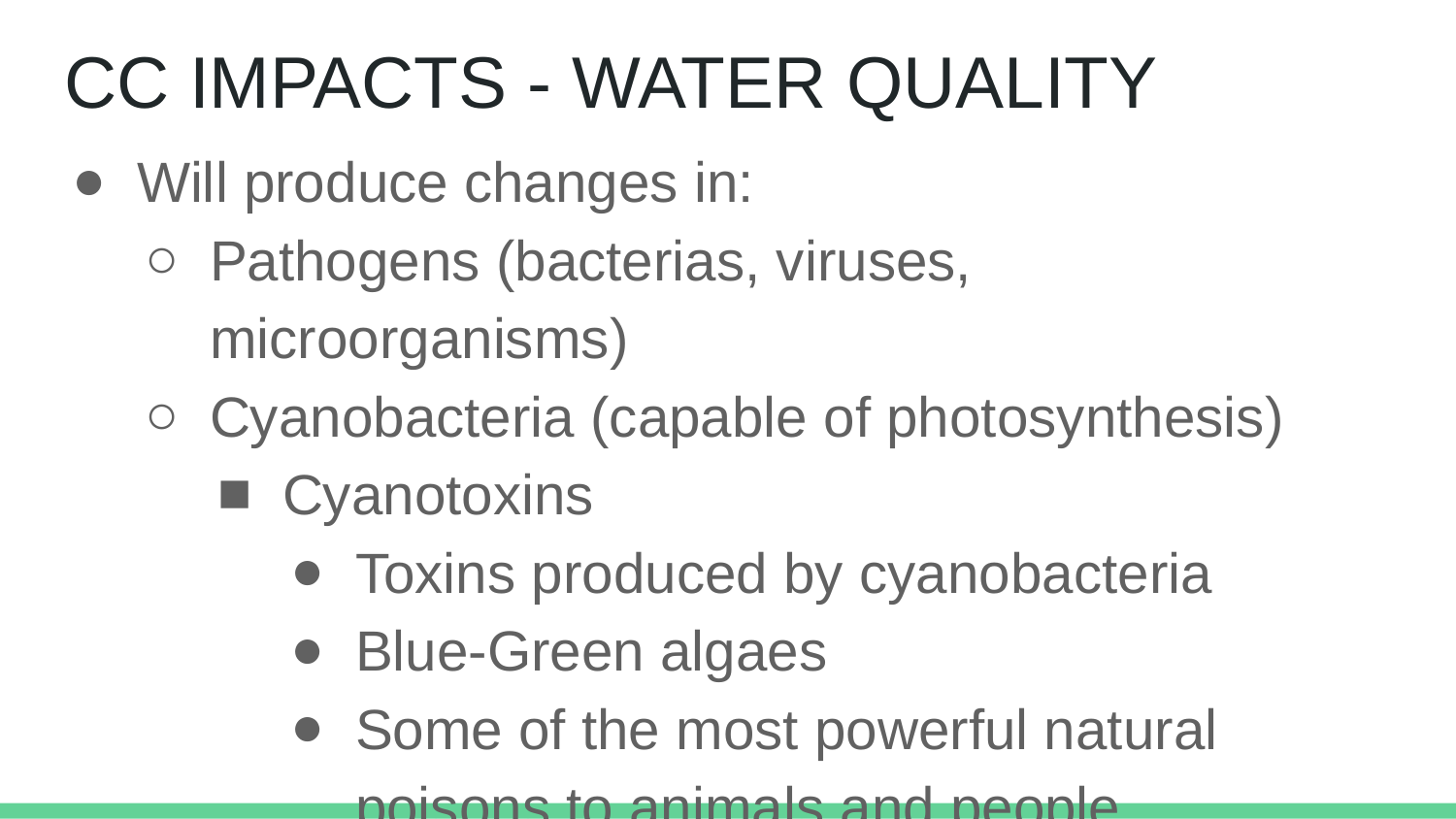

# CC IMPACTS - WATER QUALITY

Will produce changes in:
Pathogens (bacterias, viruses, microorganisms)
Cyanobacteria (capable of photosynthesis)
Cyanotoxins
Toxins produced by cyanobacteria
Blue-Green algaes
Some of the most powerful natural poisons to animals and people